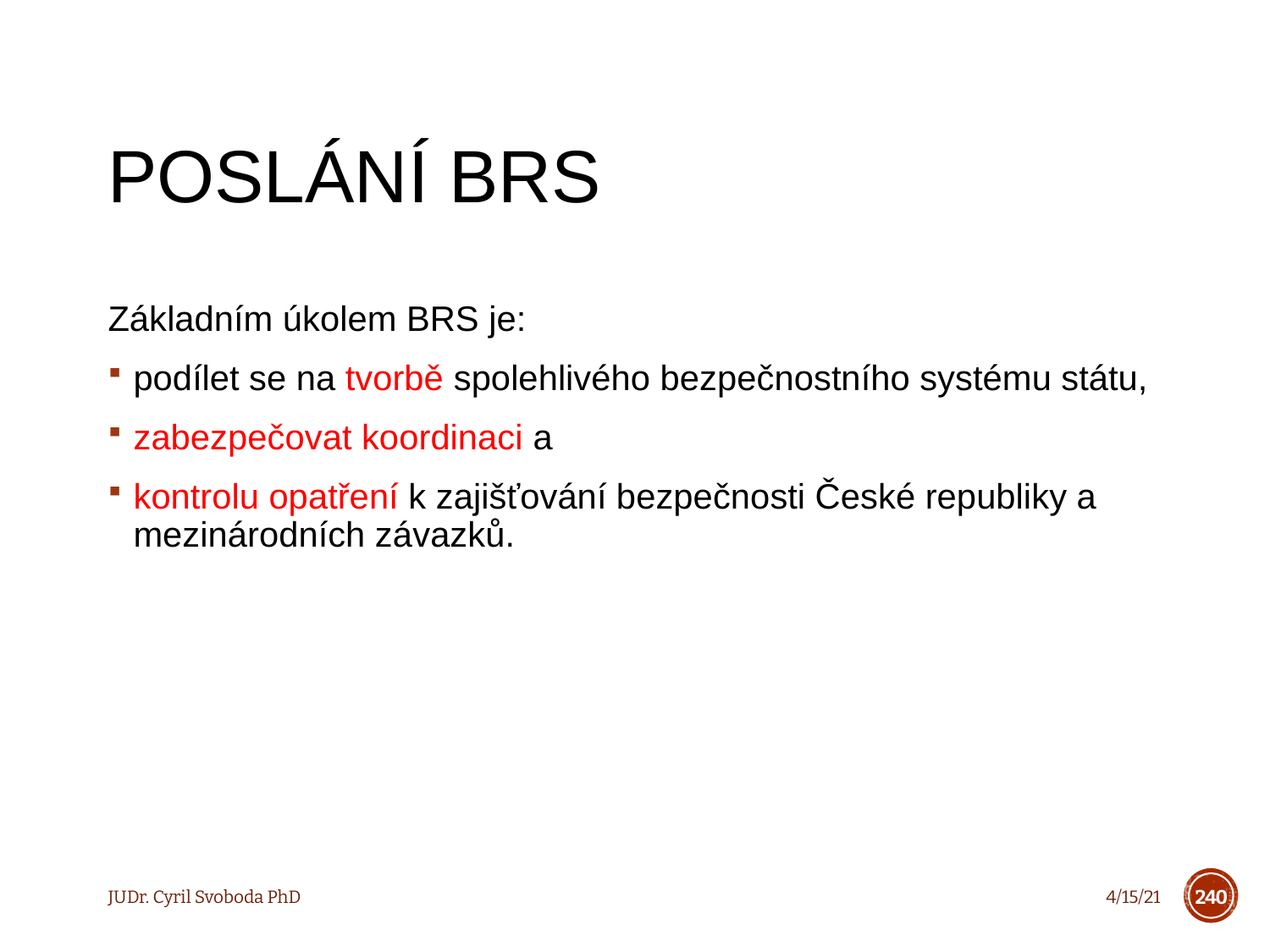

# Poslání BRS
Základním úkolem BRS je:
podílet se na tvorbě spolehlivého bezpečnostního systému státu,
zabezpečovat koordinaci a
kontrolu opatření k zajišťování bezpečnosti České republiky a mezinárodních závazků.
JUDr. Cyril Svoboda PhD
4/15/21
240